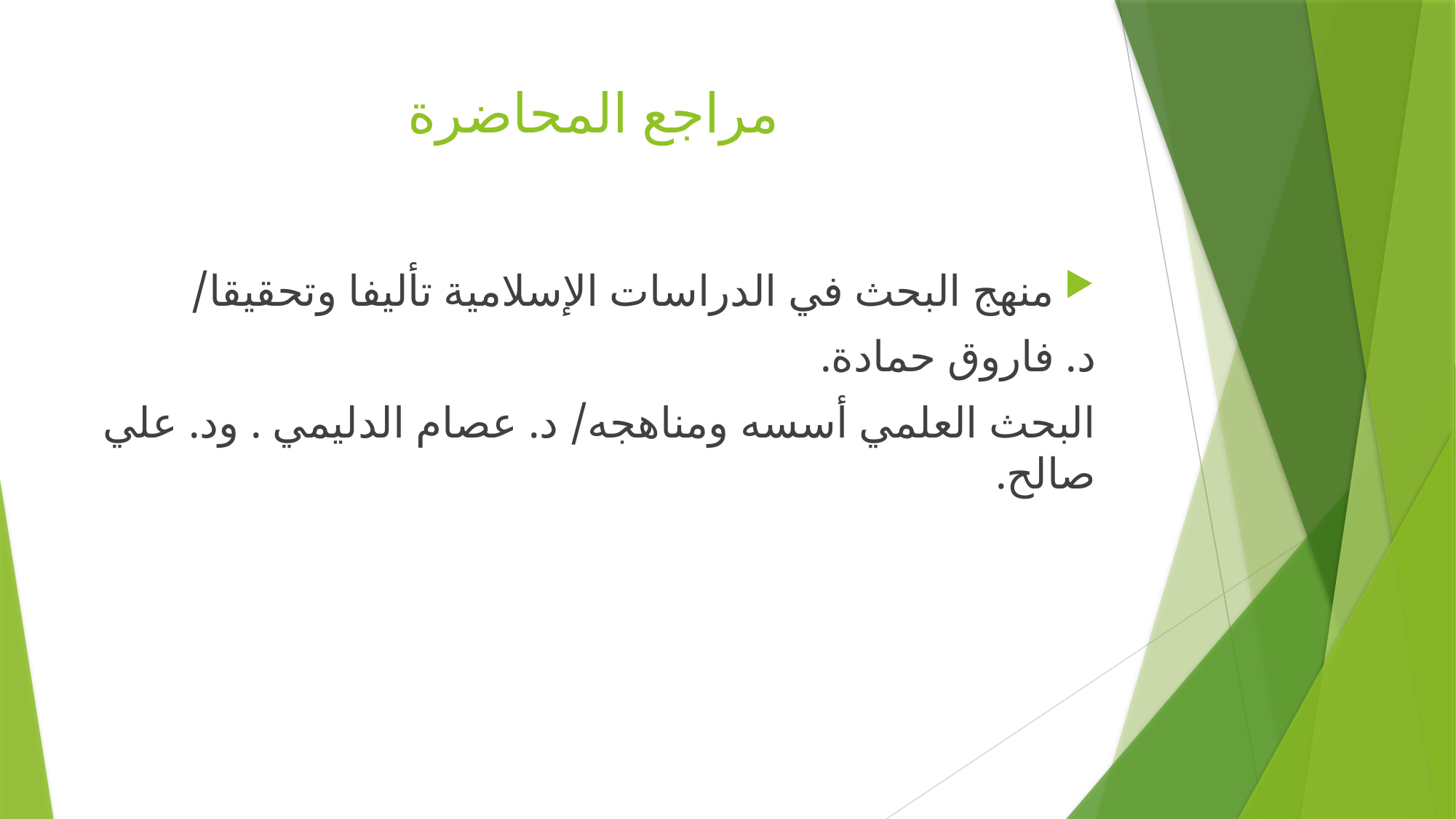

# مراجع المحاضرة
منهج البحث في الدراسات الإسلامية تأليفا وتحقيقا/
د. فاروق حمادة.
البحث العلمي أسسه ومناهجه/ د. عصام الدليمي . ود. علي صالح.